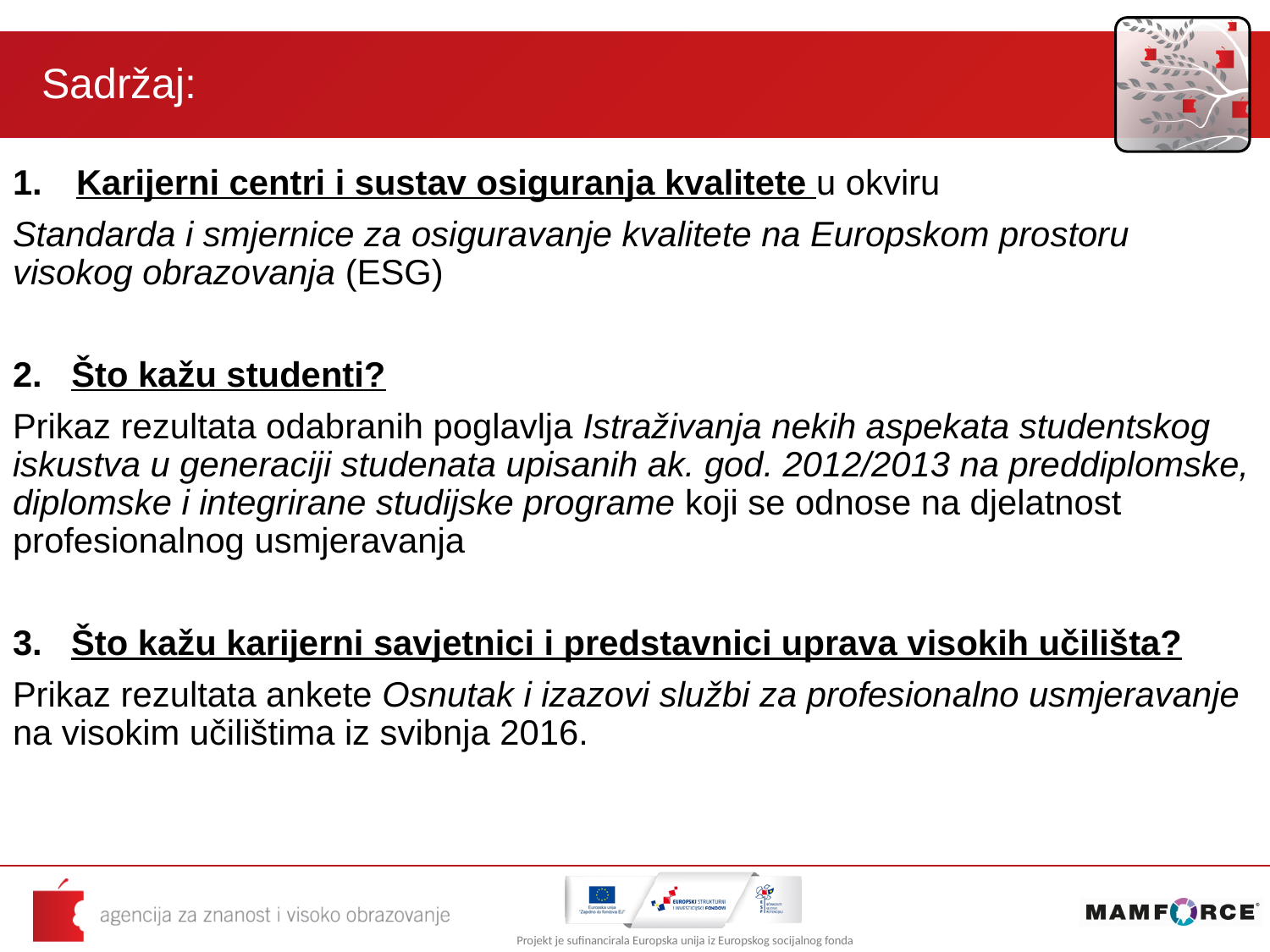

# Sadržaj:
Karijerni centri i sustav osiguranja kvalitete u okviru
Standarda i smjernice za osiguravanje kvalitete na Europskom prostoru visokog obrazovanja (ESG)

2.   Što kažu studenti?
Prikaz rezultata odabranih poglavlja Istraživanja nekih aspekata studentskog iskustva u generaciji studenata upisanih ak. god. 2012/2013 na preddiplomske, diplomske i integrirane studijske programe koji se odnose na djelatnost profesionalnog usmjeravanja

3.   Što kažu karijerni savjetnici i predstavnici uprava visokih učilišta?
Prikaz rezultata ankete Osnutak i izazovi službi za profesionalno usmjeravanje na visokim učilištima iz svibnja 2016.